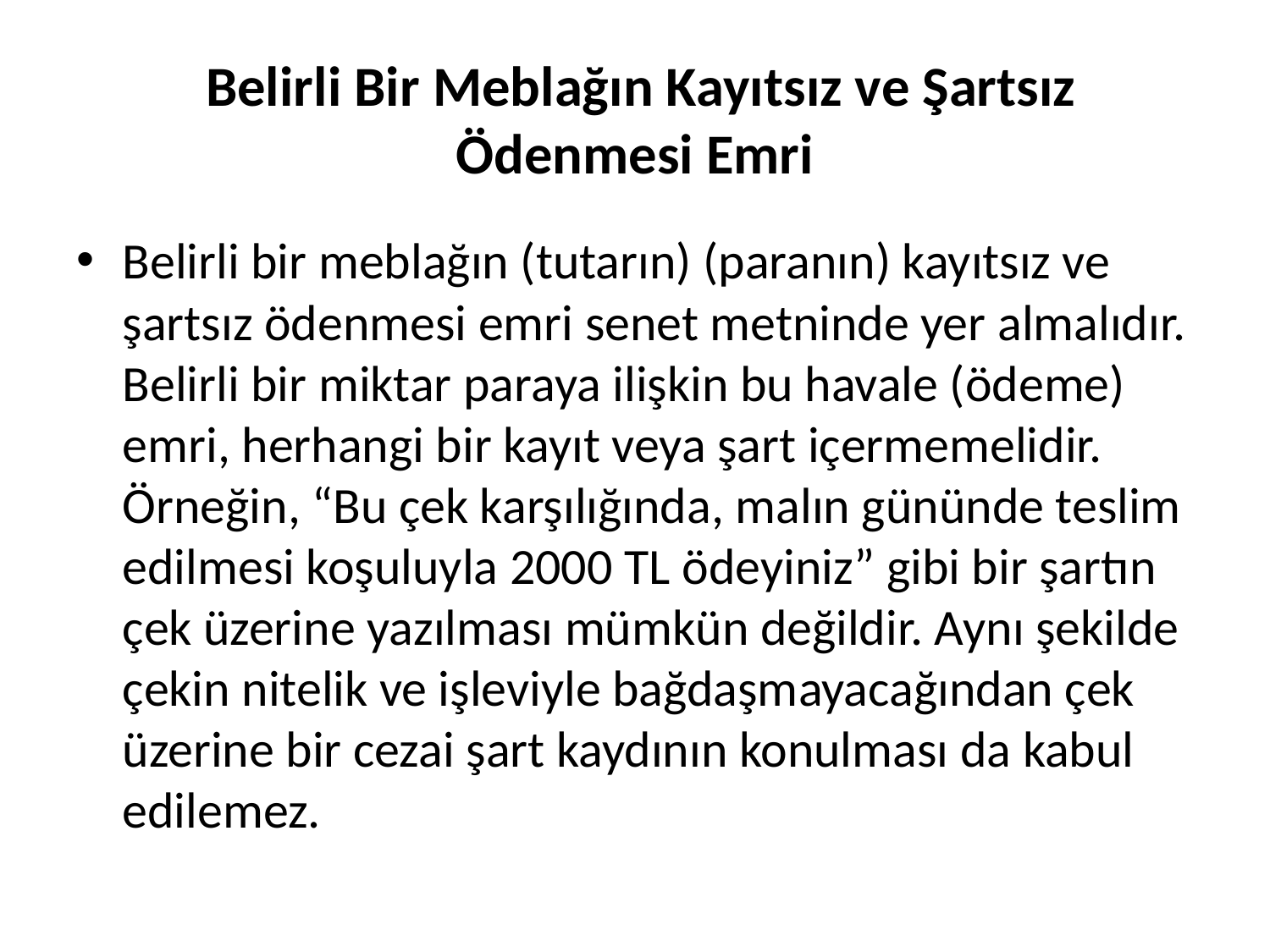

# Belirli Bir Meblağın Kayıtsız ve Şartsız Ödenmesi Emri
Belirli bir meblağın (tutarın) (paranın) kayıtsız ve şartsız ödenmesi emri senet metninde yer almalıdır. Belirli bir miktar paraya ilişkin bu havale (ödeme) emri, herhangi bir kayıt veya şart içermemelidir. Örneğin, “Bu çek karşılığında, malın gününde teslim edilmesi koşuluyla 2000 TL ödeyiniz” gibi bir şartın çek üzerine yazılması mümkün değildir. Aynı şekilde çekin nitelik ve işleviyle bağdaşmayacağından çek üzerine bir cezai şart kaydının konulması da kabul edilemez.